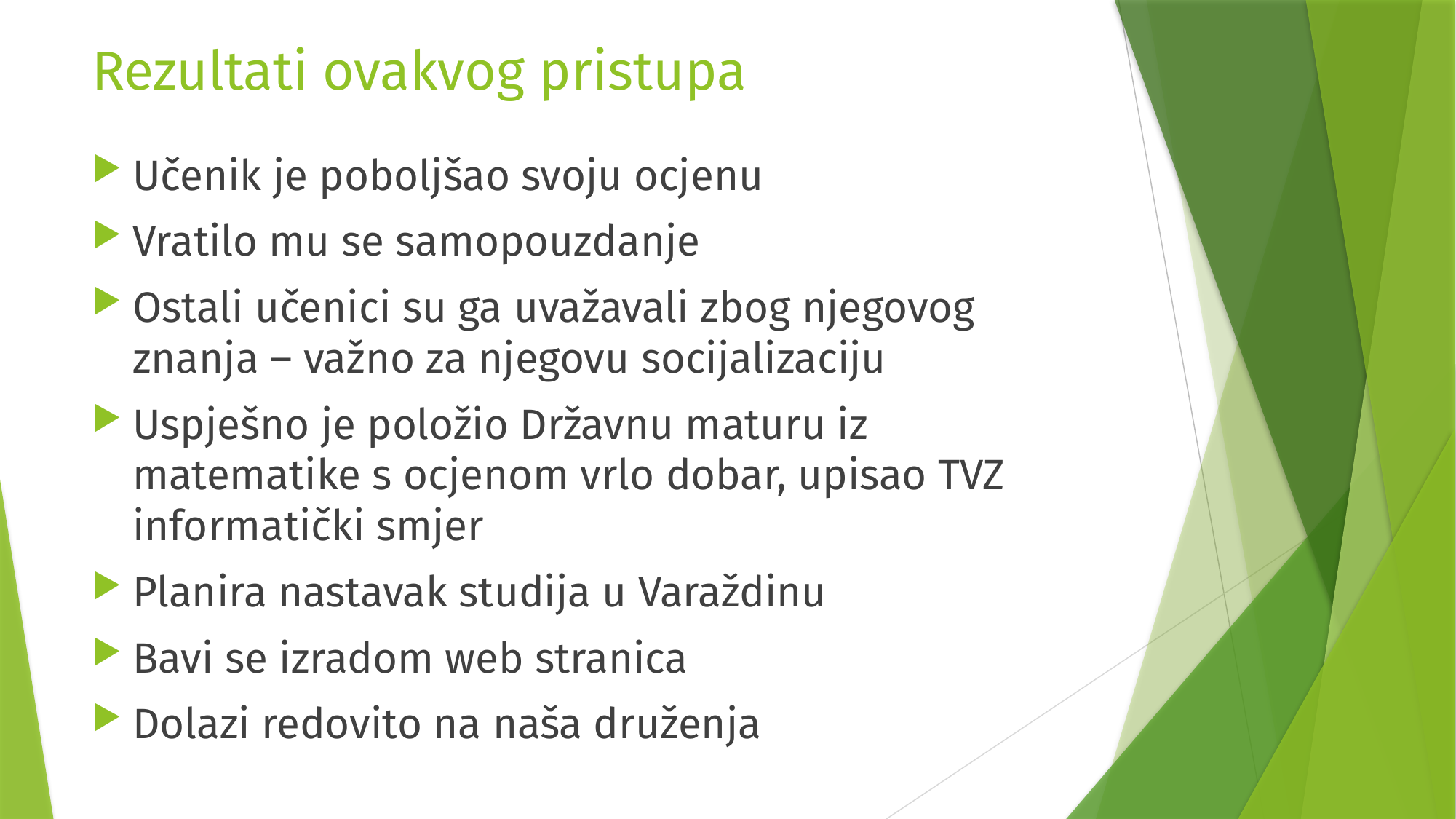

# Rezultati ovakvog pristupa
Učenik je poboljšao svoju ocjenu
Vratilo mu se samopouzdanje
Ostali učenici su ga uvažavali zbog njegovog znanja – važno za njegovu socijalizaciju
Uspješno je položio Državnu maturu iz matematike s ocjenom vrlo dobar, upisao TVZ informatički smjer
Planira nastavak studija u Varaždinu
Bavi se izradom web stranica
Dolazi redovito na naša druženja